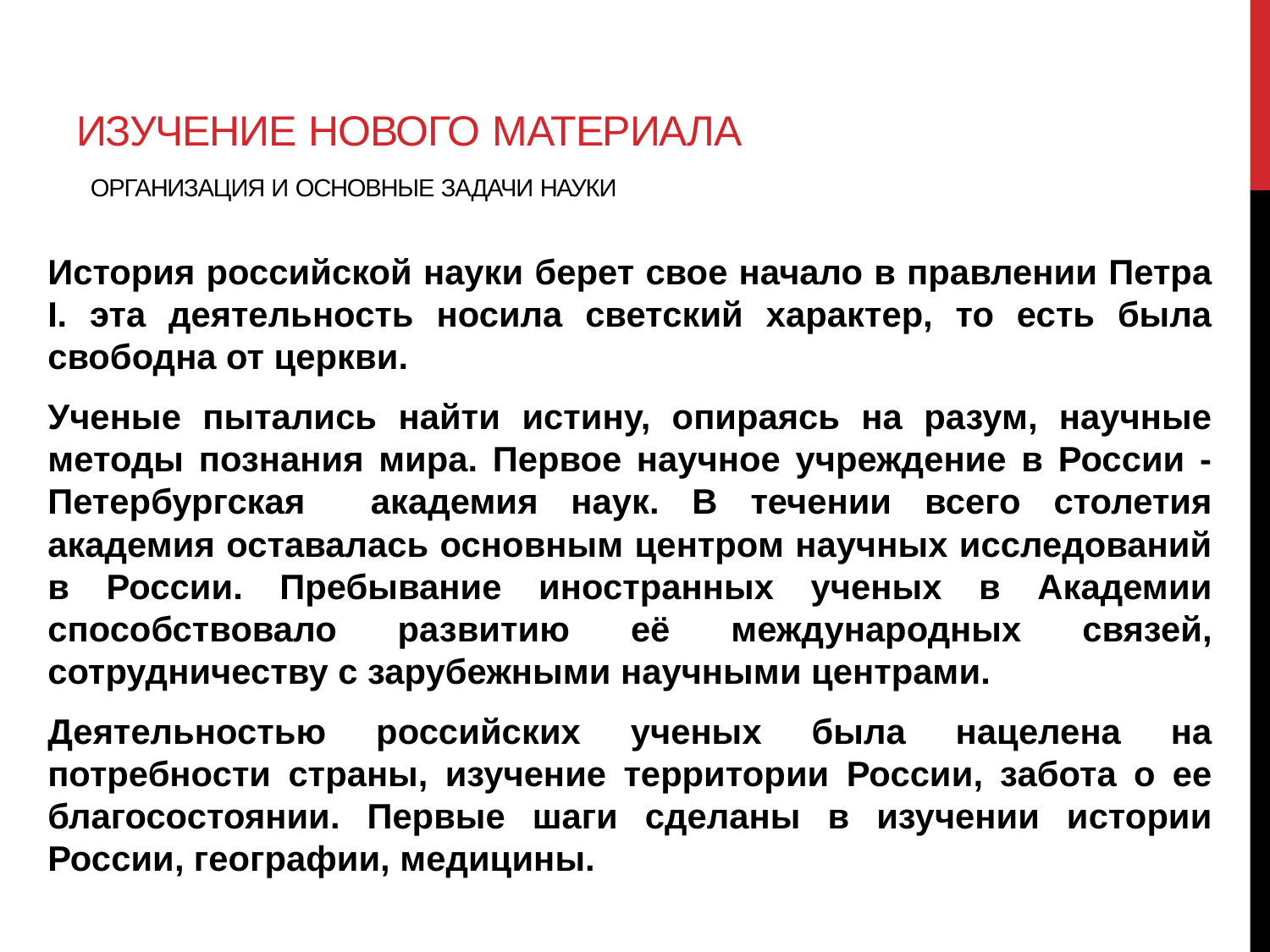

# Изучение нового материала Организация и основные задачи науки
История российской науки берет свое начало в правлении Петра I. эта деятельность носила светский характер, то есть была свободна от церкви.
Ученые пытались найти истину, опираясь на разум, научные методы познания мира. Первое научное учреждение в России - Петербургская  академия наук. В течении всего столетия академия оставалась основным центром научных исследований в России. Пребывание иностранных ученых в Академии способствовало развитию её международных связей, сотрудничеству с зарубежными научными центрами.
Деятельностью российских ученых была нацелена на потребности страны, изучение территории России, забота о ее благосостоянии. Первые шаги сделаны в изучении истории России, географии, медицины.